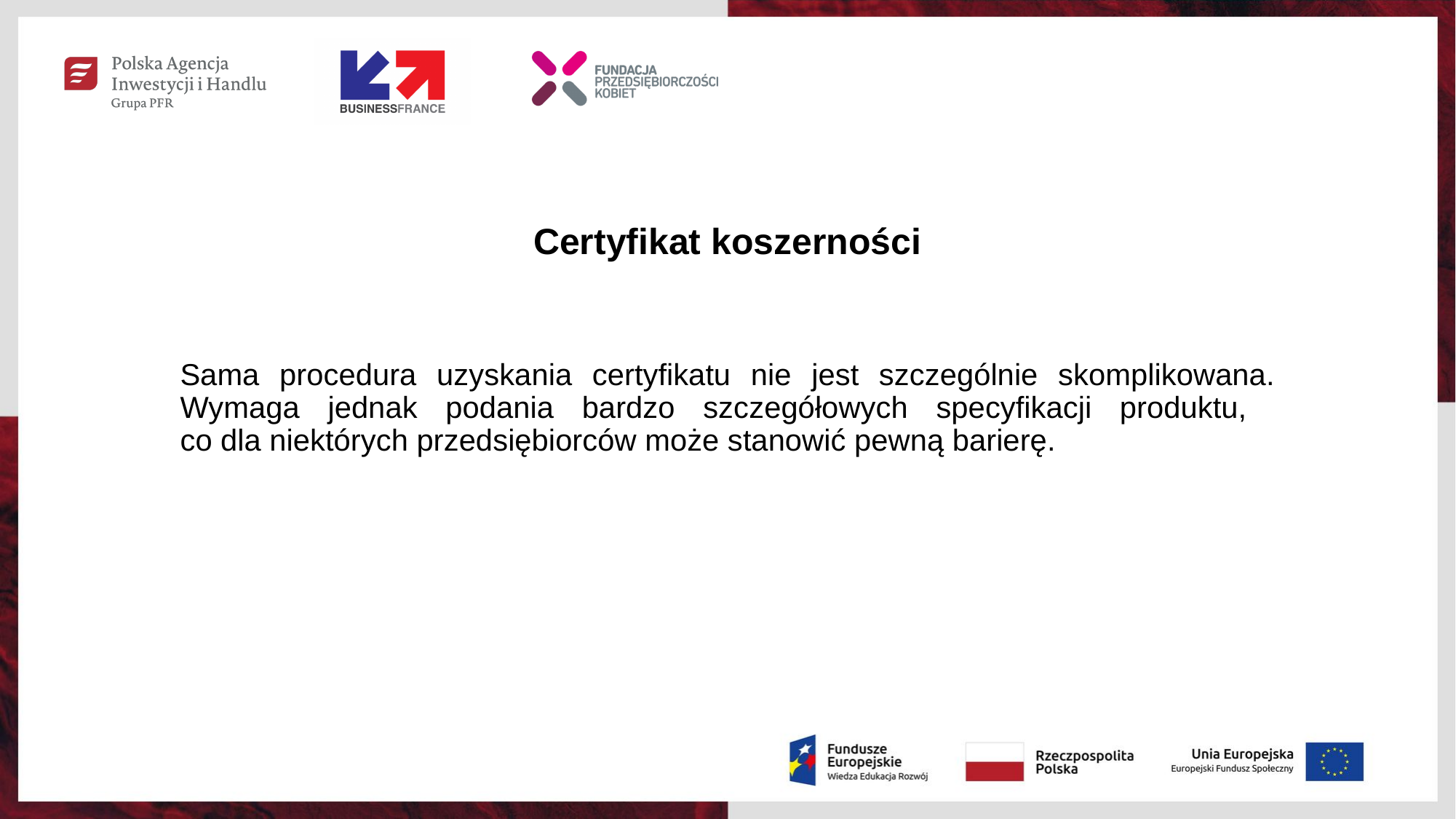

# Certyfikat koszerności
Sama procedura uzyskania certyfikatu nie jest szczególnie skomplikowana. Wymaga jednak podania bardzo szczegółowych specyfikacji produktu,
co dla niektórych przedsiębiorców może stanowić pewną barierę.